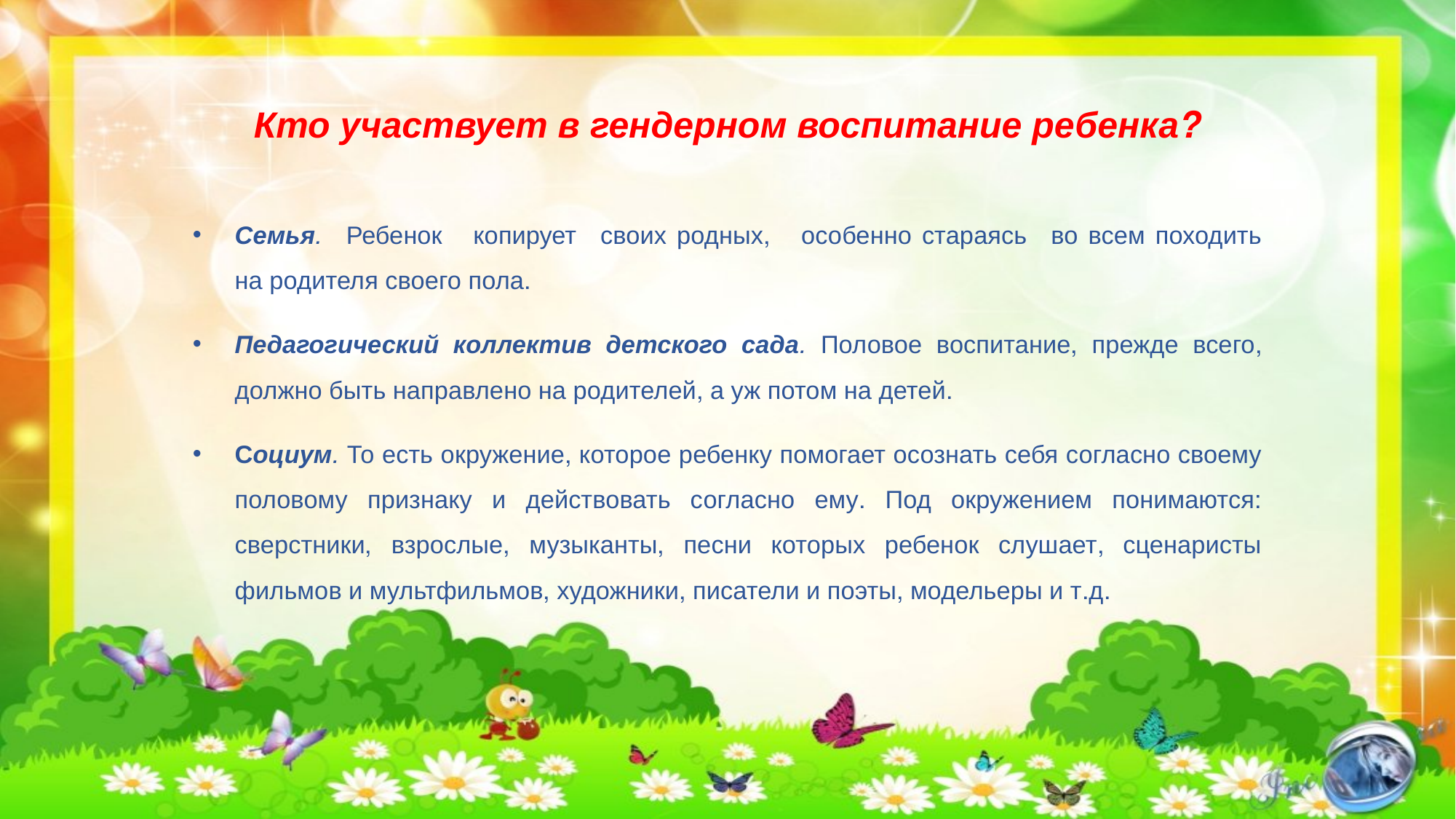

# Кто участвует в гендерном воспитание ребенка?
Семья.   Ребенок    копирует   своих родных,    особенно стараясь   во всем походить на родителя своего пола.
Педагогический коллектив детского сада. Половое воспитание, прежде всего, должно быть направлено на родителей, а уж потом на детей.
Социум. То есть окружение, которое ребенку помогает осознать себя согласно своему половому признаку и действовать согласно ему. Под окружением понимаются: сверстники, взрослые, музыканты, песни которых ребенок слушает, сценаристы фильмов и мультфильмов, художники, писатели и поэты, модельеры и т.д.